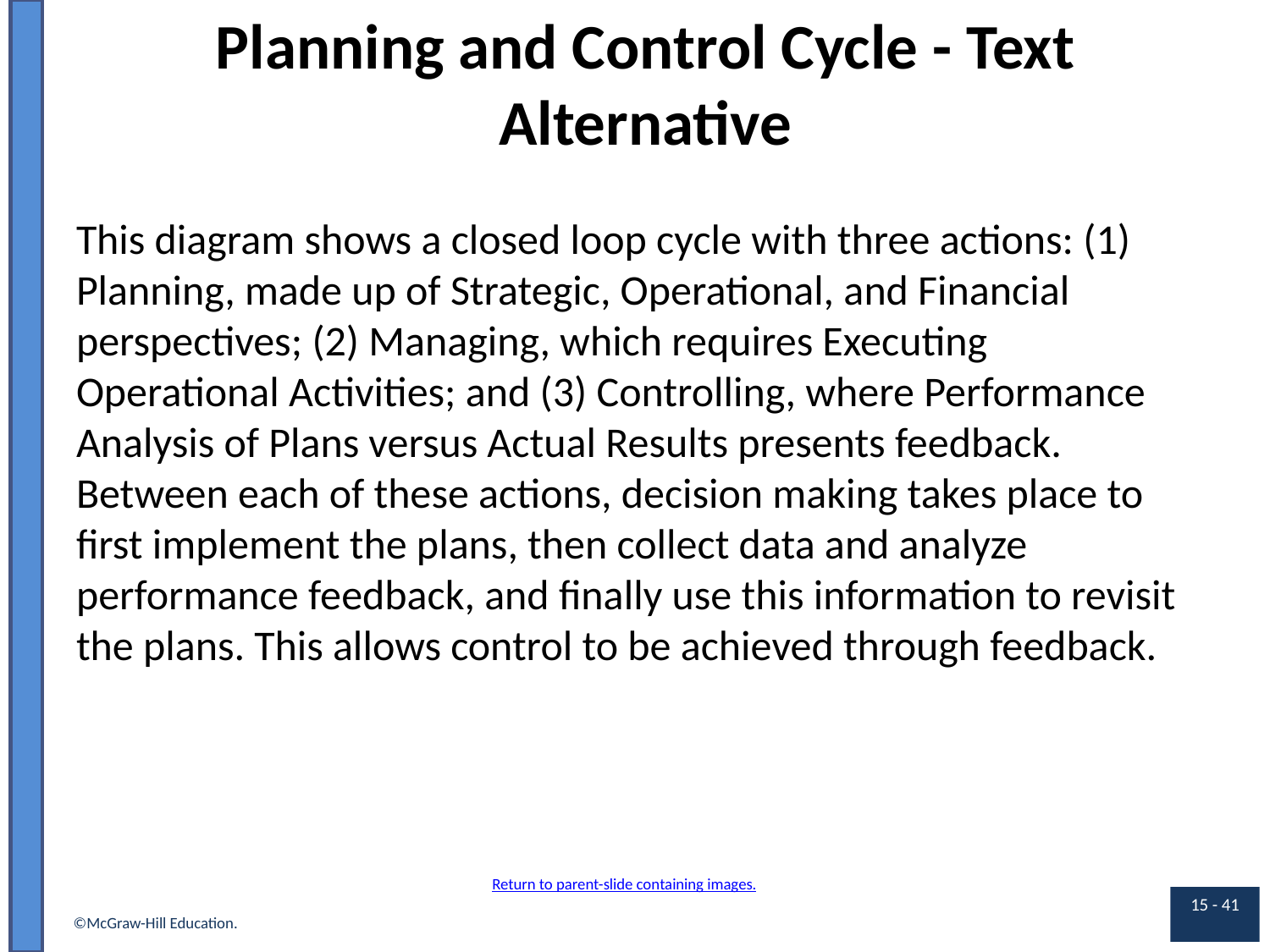

# Planning and Control Cycle - Text Alternative
This diagram shows a closed loop cycle with three actions: (1) Planning, made up of Strategic, Operational, and Financial perspectives; (2) Managing, which requires Executing Operational Activities; and (3) Controlling, where Performance Analysis of Plans versus Actual Results presents feedback. Between each of these actions, decision making takes place to first implement the plans, then collect data and analyze performance feedback, and finally use this information to revisit the plans. This allows control to be achieved through feedback.
Return to parent-slide containing images.